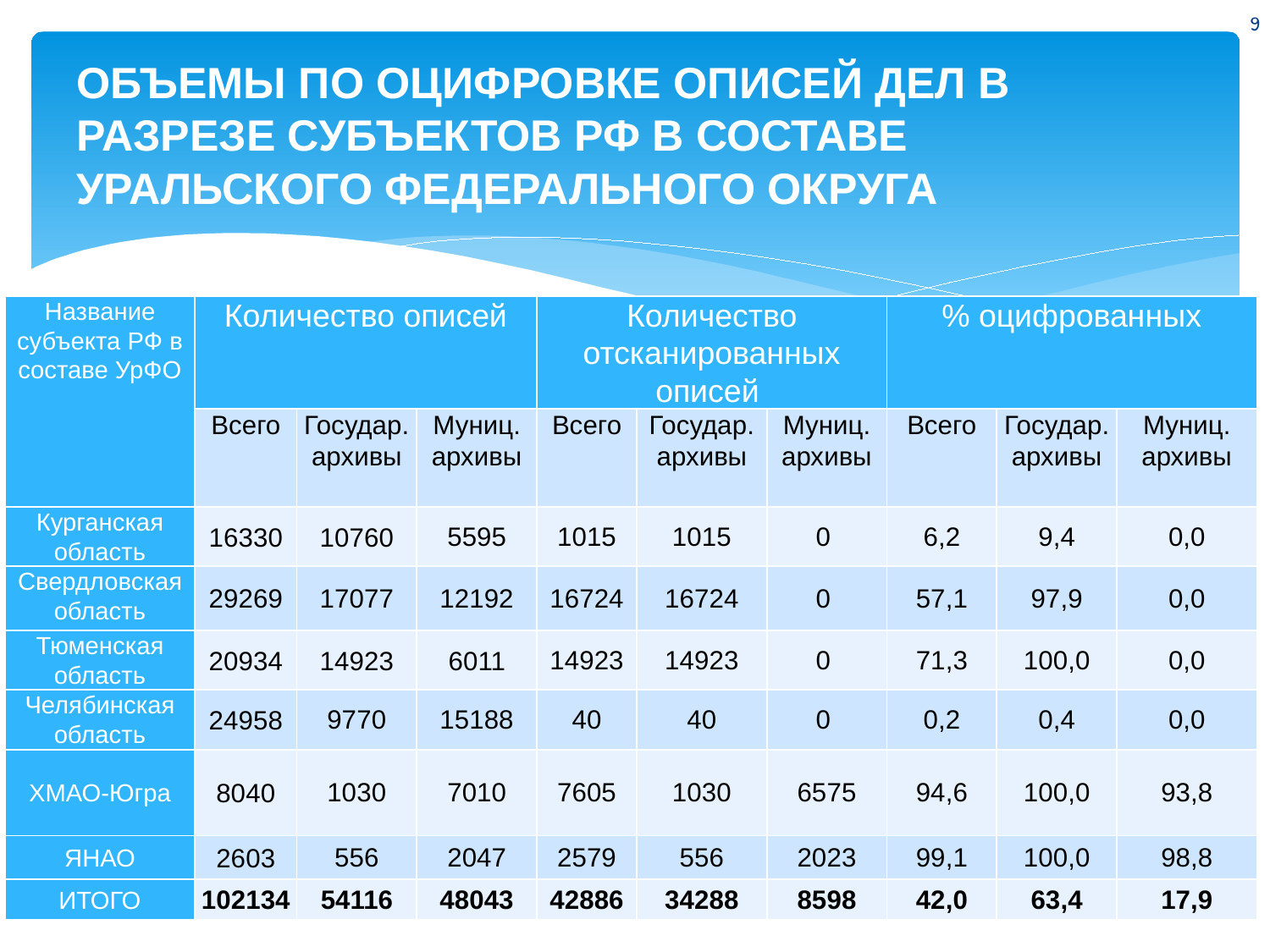

9
# ОБЪЕМЫ ПО ОЦИФРОВКЕ ОПИСЕЙ ДЕЛ В РАЗРЕЗЕ СУБЪЕКТОВ РФ В СОСТАВЕ УРАЛЬСКОГО ФЕДЕРАЛЬНОГО ОКРУГА

| Название субъекта РФ в составе УрФО | Количество описей |  |  | Количество отсканированных описей |  |  | % оцифрованных |  |  |
| --- | --- | --- | --- | --- | --- | --- | --- | --- | --- |
|  | Всего | Государ. архивы | Муниц. архивы | Всего | Государ. архивы | Муниц. архивы | Всего | Государ. архивы | Муниц. архивы |
| Курганская область | 16330 | 10760 | 5595 | 1015 | 1015 | 0 | 6,2 | 9,4 | 0,0 |
| Свердловская область | 29269 | 17077 | 12192 | 16724 | 16724 | 0 | 57,1 | 97,9 | 0,0 |
| Тюменская область | 20934 | 14923 | 6011 | 14923 | 14923 | 0 | 71,3 | 100,0 | 0,0 |
| Челябинская область | 24958 | 9770 | 15188 | 40 | 40 | 0 | 0,2 | 0,4 | 0,0 |
| ХМАО-Югра | 8040 | 1030 | 7010 | 7605 | 1030 | 6575 | 94,6 | 100,0 | 93,8 |
| ЯНАО | 2603 | 556 | 2047 | 2579 | 556 | 2023 | 99,1 | 100,0 | 98,8 |
| ИТОГО | 102134 | 54116 | 48043 | 42886 | 34288 | 8598 | 42,0 | 63,4 | 17,9 |